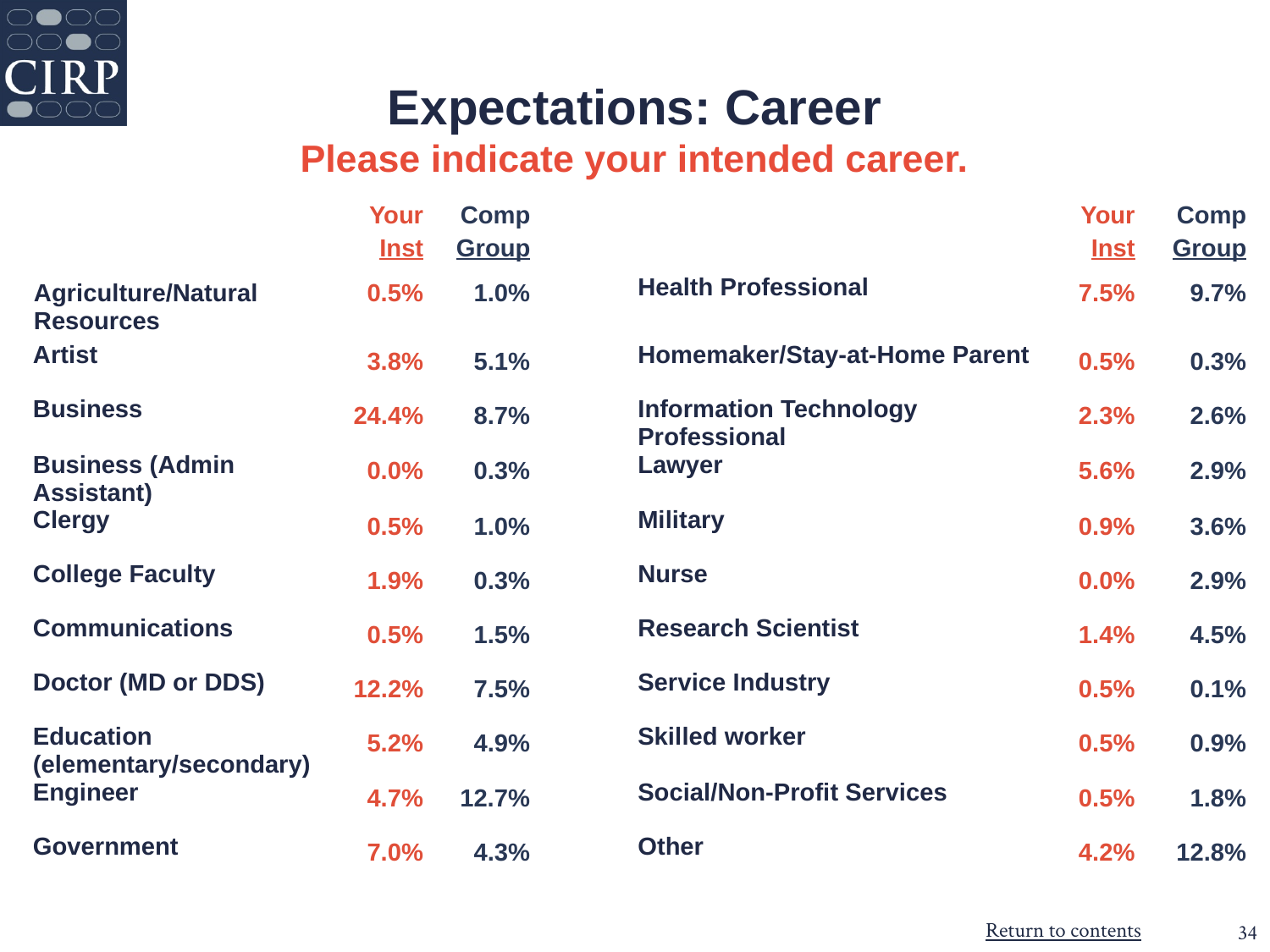

Expectations: Career
Please indicate your intended career.
|  | Your  Inst | Comp Group |  |  | Your Inst | Comp Group |
| --- | --- | --- | --- | --- | --- | --- |
| Agriculture/Natural Resources | 0.5% | 1.0% |  | Health Professional | 7.5% | 9.7% |
| Artist | 3.8% | 5.1% |  | Homemaker/Stay-at-Home Parent | 0.5% | 0.3% |
| Business | 24.4% | 8.7% |  | Information Technology Professional | 2.3% | 2.6% |
| Business (Admin Assistant) | 0.0% | 0.3% |  | Lawyer | 5.6% | 2.9% |
| Clergy | 0.5% | 1.0% |  | Military | 0.9% | 3.6% |
| College Faculty | 1.9% | 0.3% |  | Nurse | 0.0% | 2.9% |
| Communications | 0.5% | 1.5% |  | Research Scientist | 1.4% | 4.5% |
| Doctor (MD or DDS) | 12.2% | 7.5% |  | Service Industry | 0.5% | 0.1% |
| Education (elementary/secondary) | 5.2% | 4.9% |  | Skilled worker | 0.5% | 0.9% |
| Engineer | 4.7% | 12.7% |  | Social/Non-Profit Services | 0.5% | 1.8% |
| Government | 7.0% | 4.3% |  | Other | 4.2% | 12.8% |
34